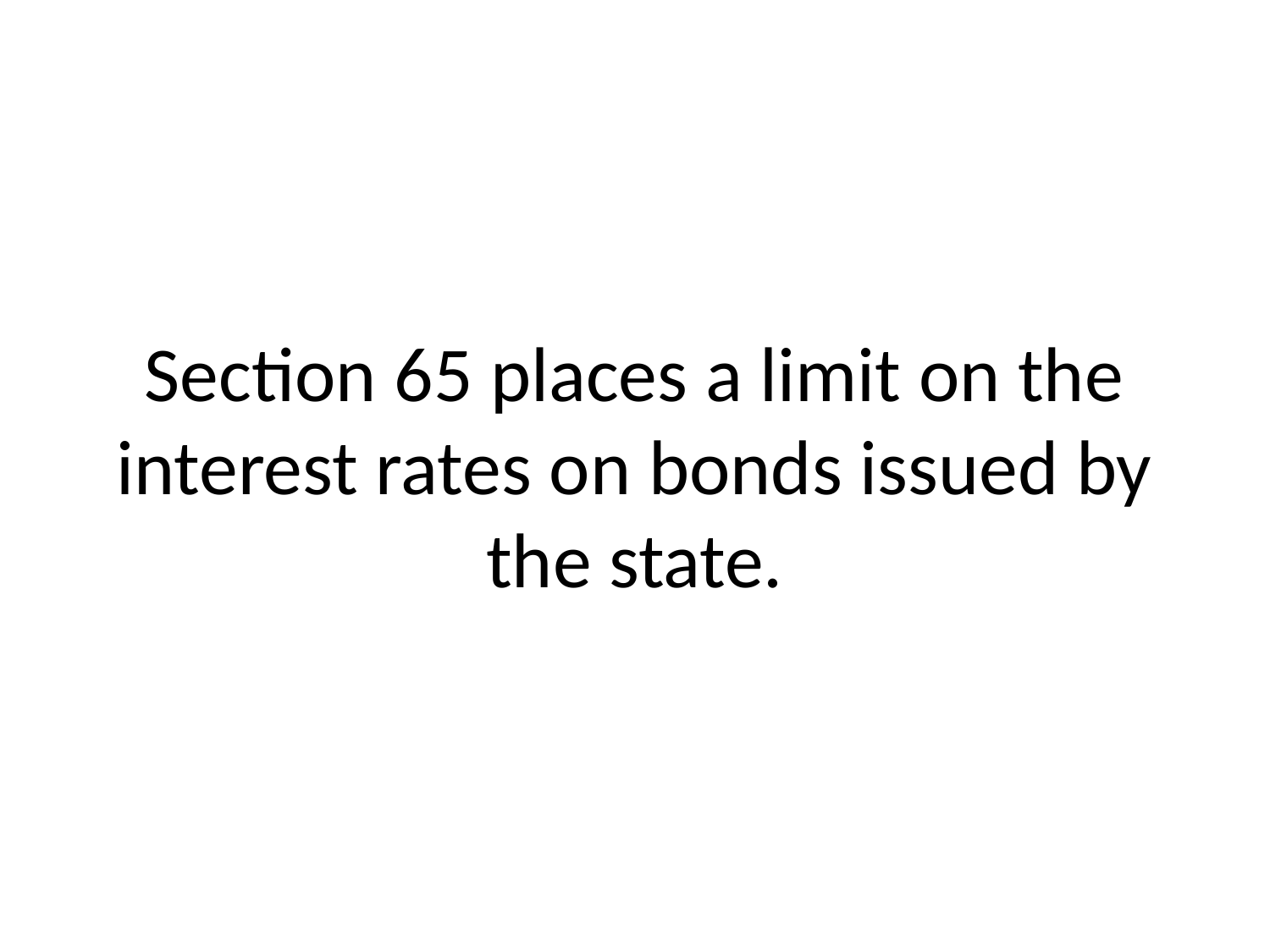

# Section 65 places a limit on the interest rates on bonds issued by the state.